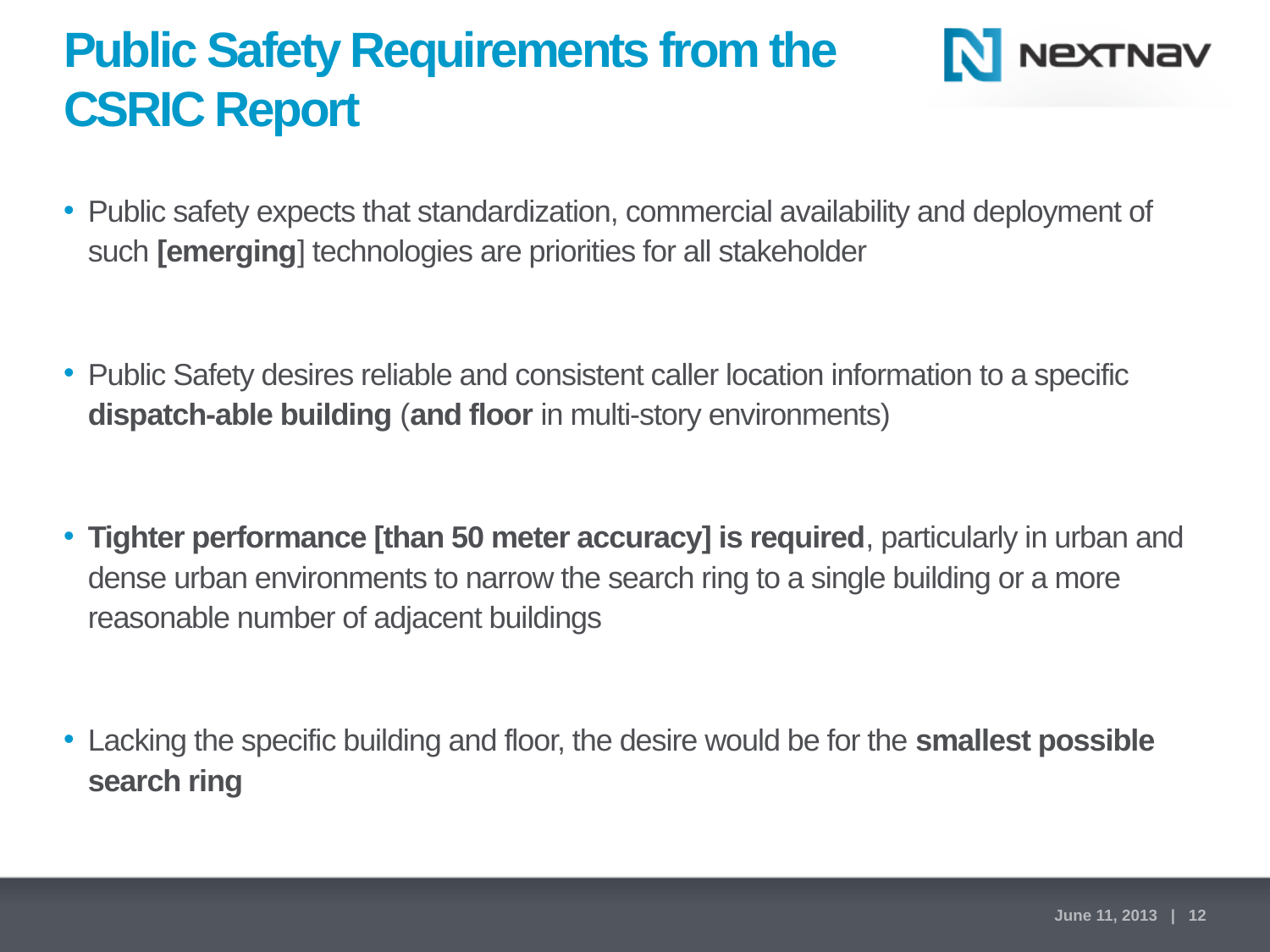

# Public Safety Requirements from the CSRIC Report
Public safety expects that standardization, commercial availability and deployment of such [emerging] technologies are priorities for all stakeholder
Public Safety desires reliable and consistent caller location information to a specific dispatch-able building (and floor in multi-story environments)
Tighter performance [than 50 meter accuracy] is required, particularly in urban and dense urban environments to narrow the search ring to a single building or a more reasonable number of adjacent buildings
Lacking the specific building and floor, the desire would be for the smallest possible search ring

June 11, 2013   |   12